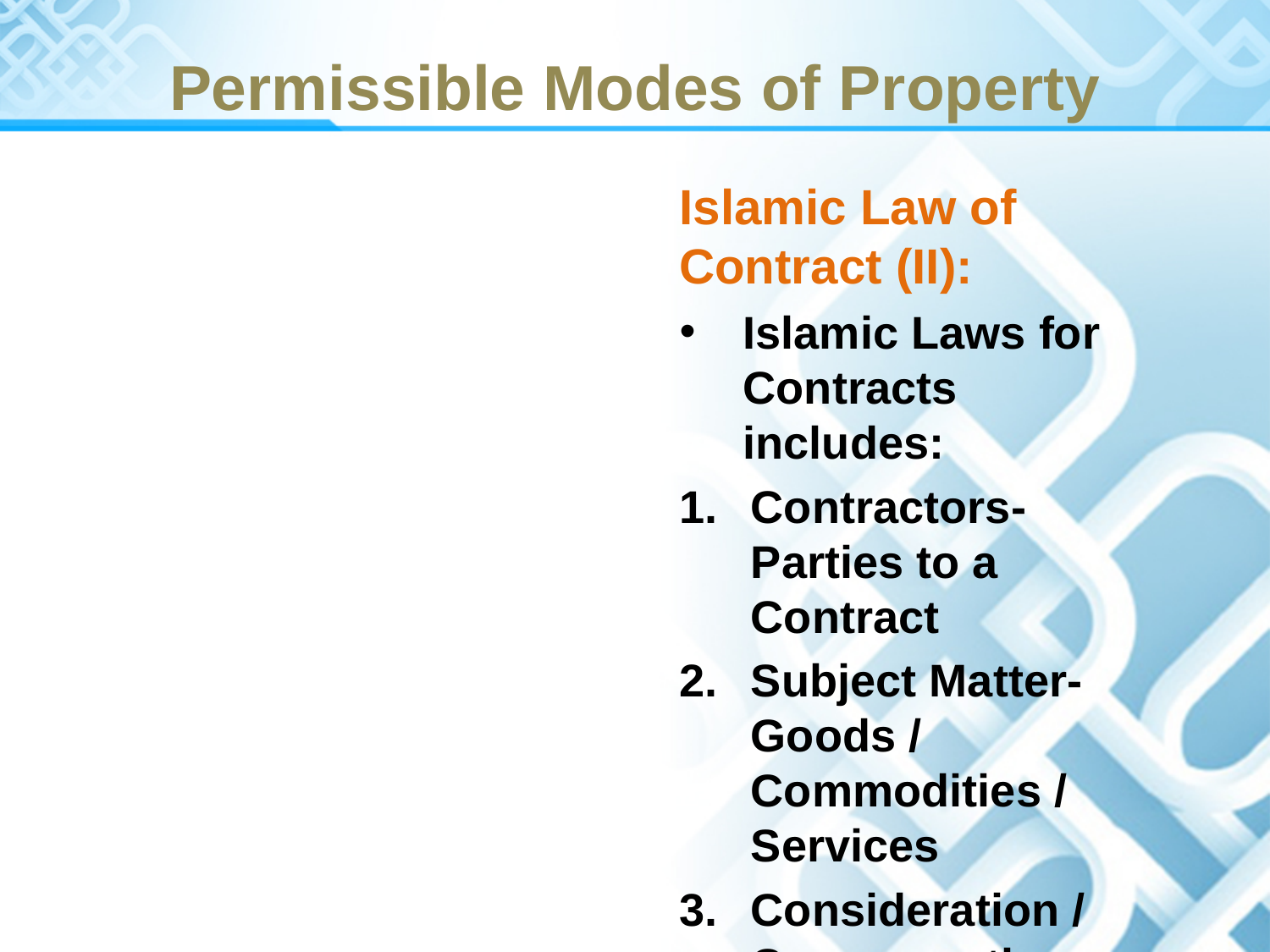

# Permissible Modes of Property
Islamic Law of Contract (II):
Islamic Laws for Contracts includes:
Contractors-Parties to a Contract
Subject Matter-Goods / Commodities / Services
Consideration / Compensation
Wording of Contract